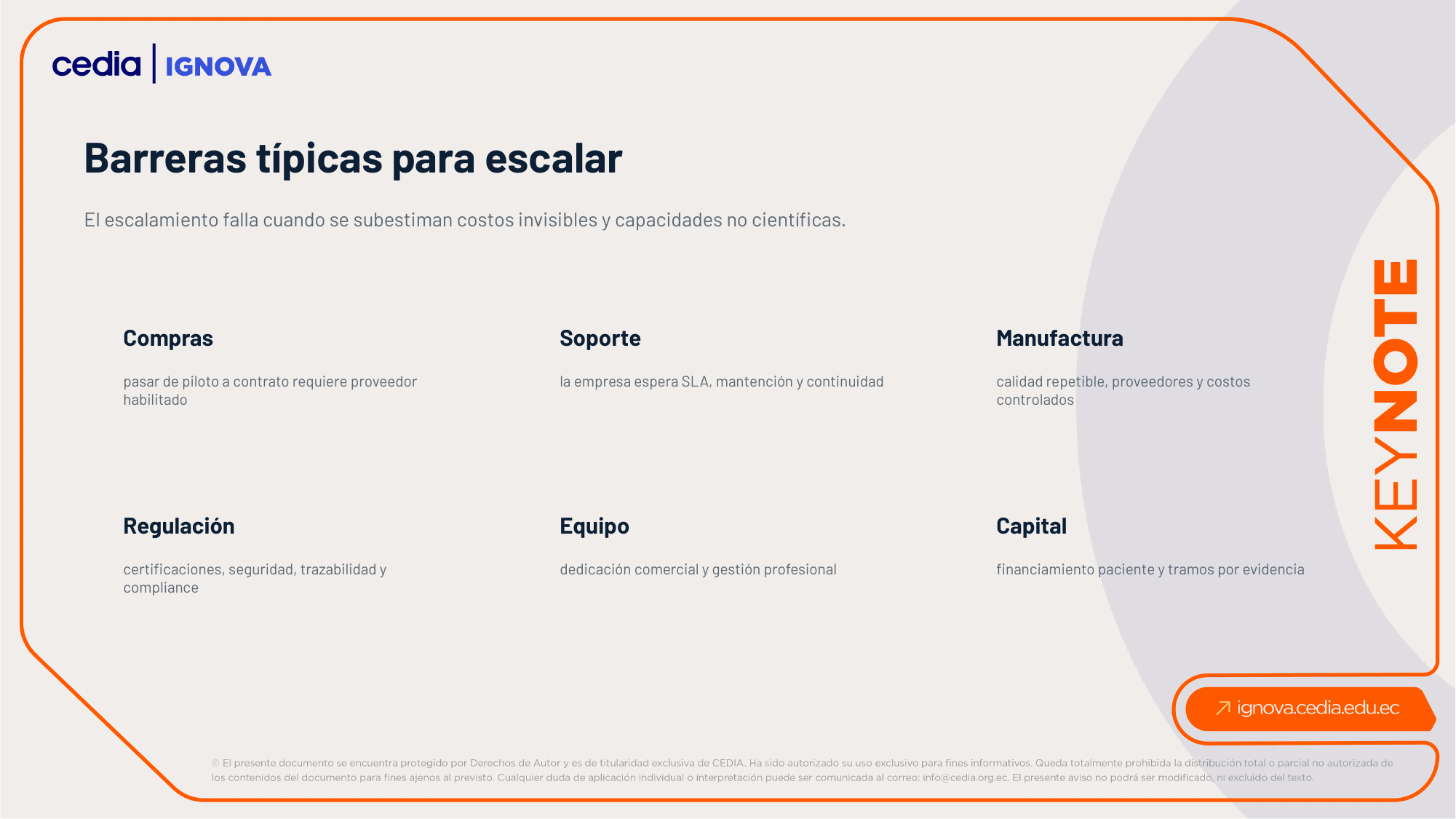

Barreras típicas para escalar
El escalamiento falla cuando se subestiman costos invisibles y capacidades no científicas.
Compras
Soporte
Manufactura
pasar de piloto a contrato requiere proveedor habilitado
la empresa espera SLA, mantención y continuidad
calidad repetible, proveedores y costos controlados
Regulación
Equipo
Capital
certificaciones, seguridad, trazabilidad y compliance
dedicación comercial y gestión profesional
financiamiento paciente y tramos por evidencia